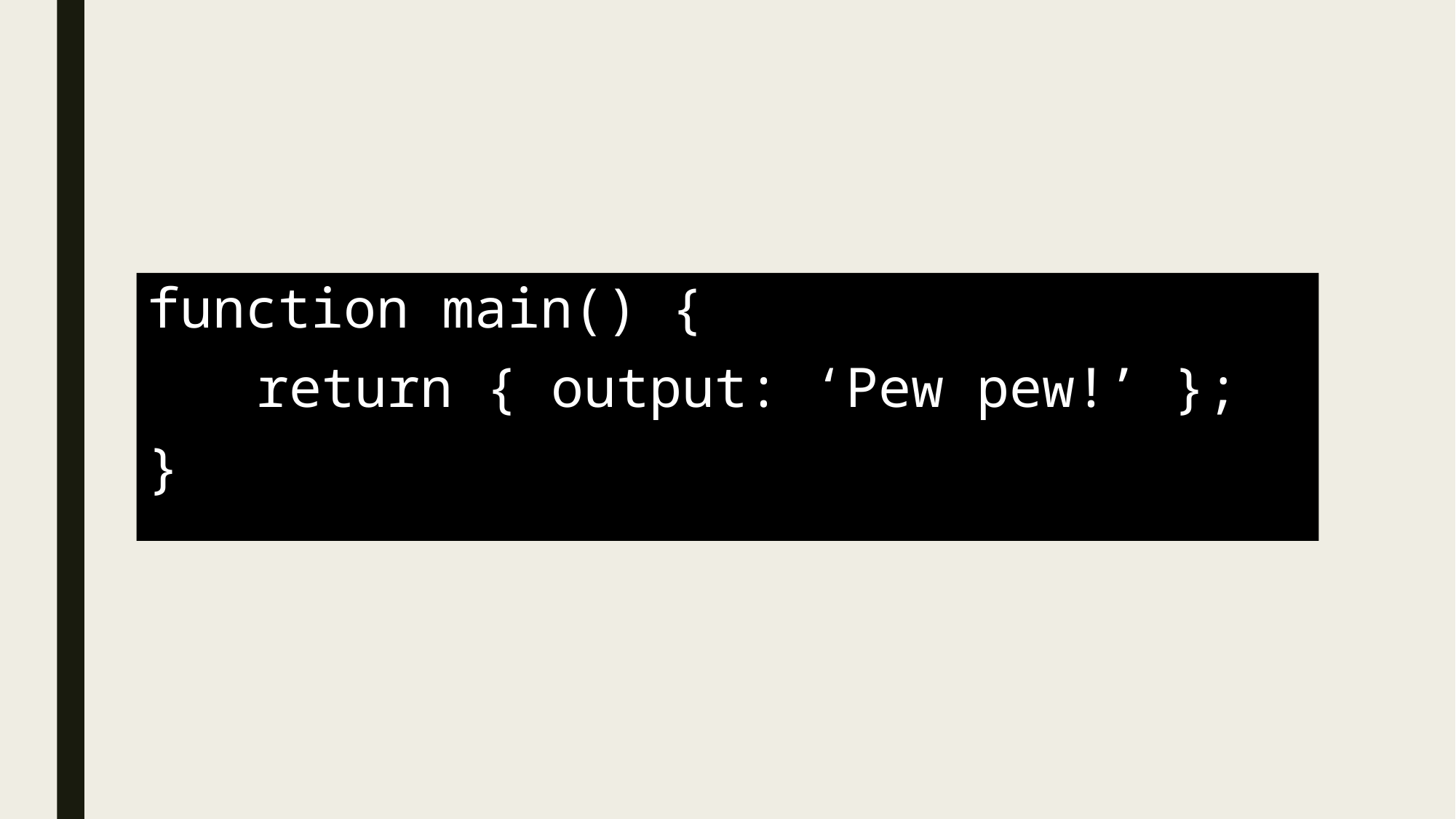

function main() {
	return { output: ‘Pew pew!’ };
}